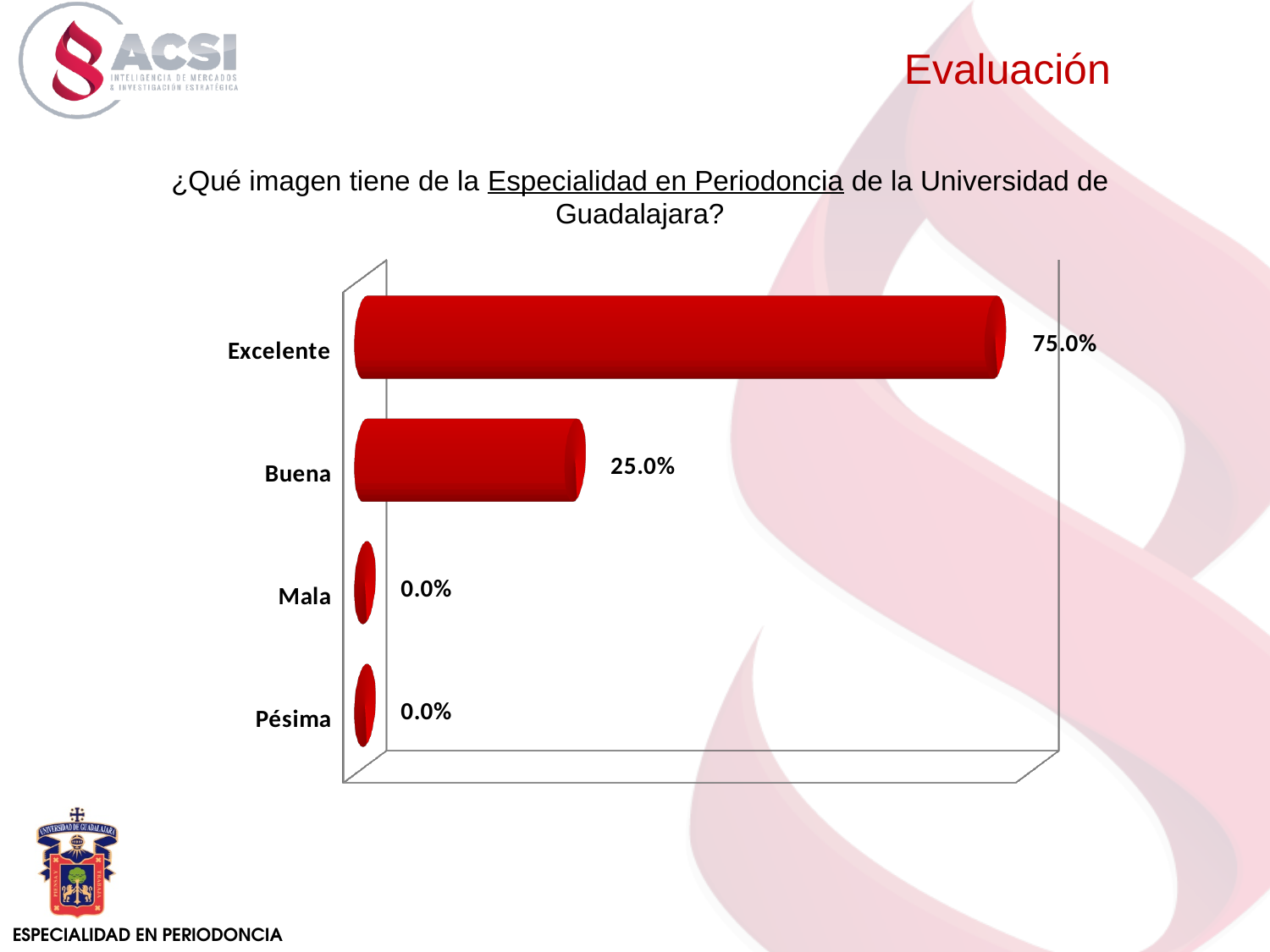

Evaluación
¿Qué imagen tiene de la Especialidad en Periodoncia de la Universidad de Guadalajara?

[unsupported chart]